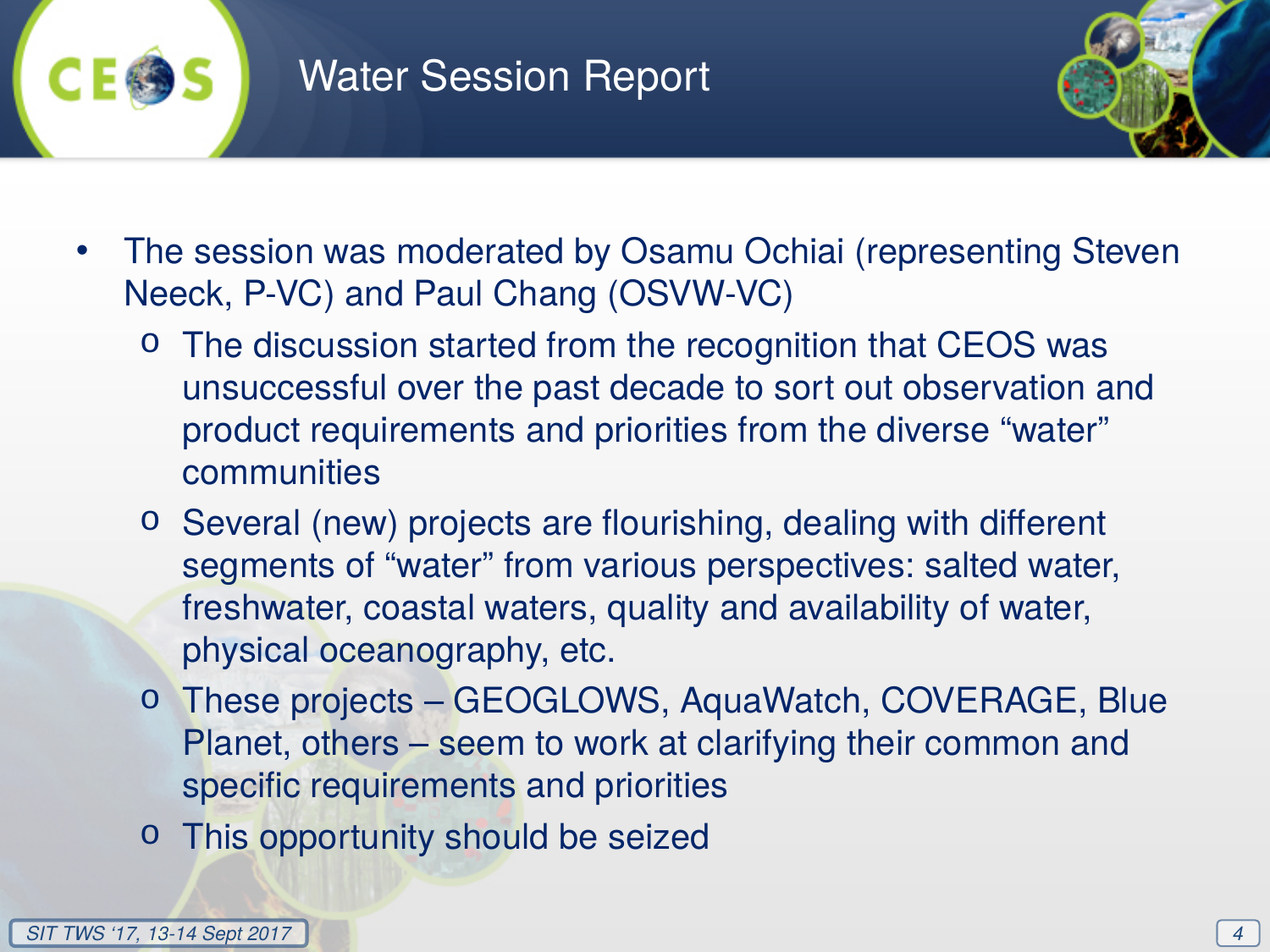

Water Session Report
The session was moderated by Osamu Ochiai (representing Steven Neeck, P-VC) and Paul Chang (OSVW-VC)
The discussion started from the recognition that CEOS was unsuccessful over the past decade to sort out observation and product requirements and priorities from the diverse “water” communities
Several (new) projects are flourishing, dealing with different segments of “water” from various perspectives: salted water, freshwater, coastal waters, quality and availability of water, physical oceanography, etc.
These projects – GEOGLOWS, AquaWatch, COVERAGE, Blue Planet, others – seem to work at clarifying their common and specific requirements and priorities
This opportunity should be seized
4